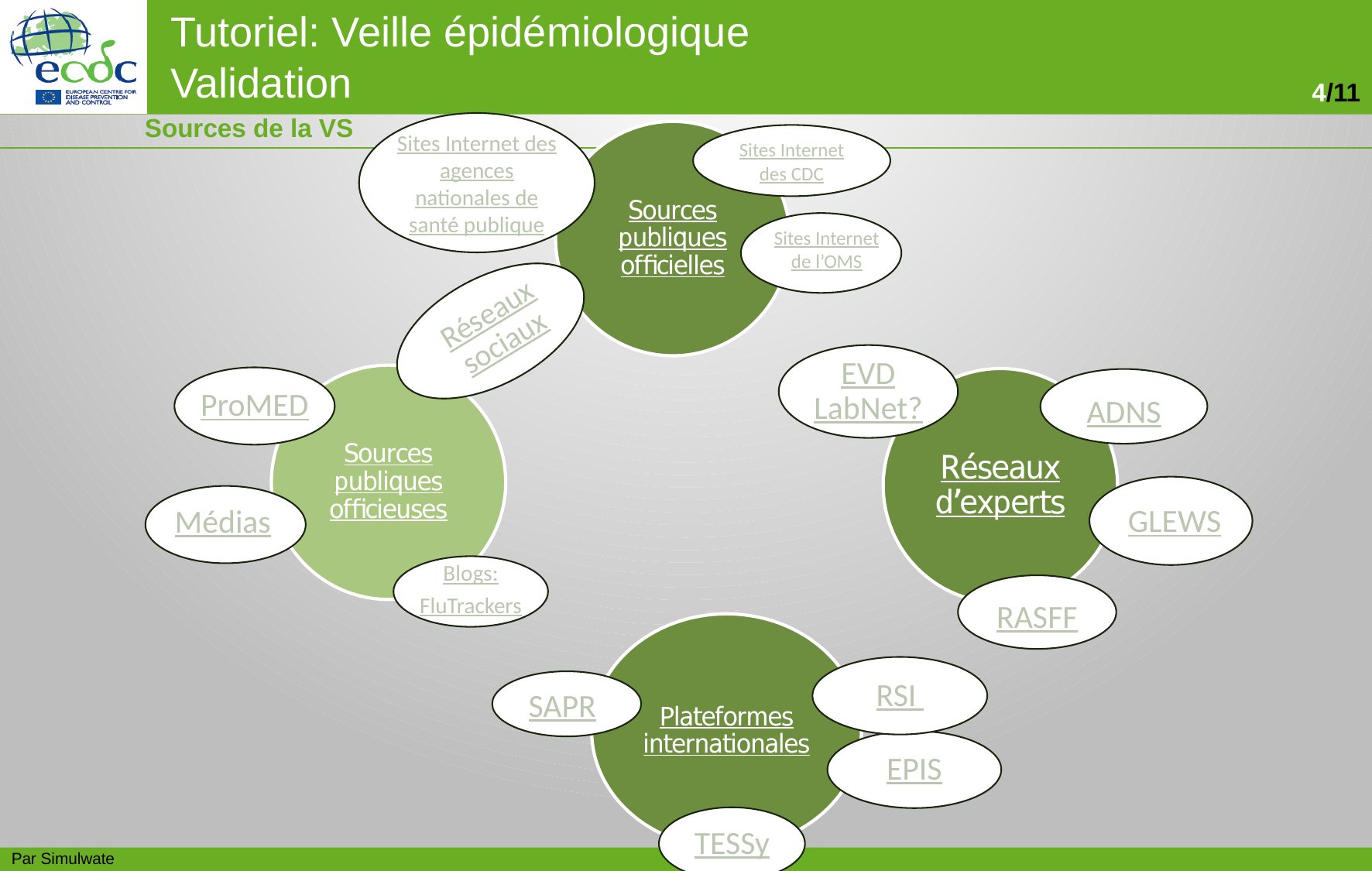

Sources de la VS

Sites Internet des agences nationales de santé publique
Sources publiques officielles

Réseaux d’experts

Plateformes internationales

Sources publiques officieuses

Sites Internet des CDC

Sites Internet de l’OMS

Réseaux sociaux

EVD LabNet?

ProMED

ADNS

GLEWS

Médias

Blogs:
FluTrackers

RASFF

RSI

SAPR

EPIS

TESSy